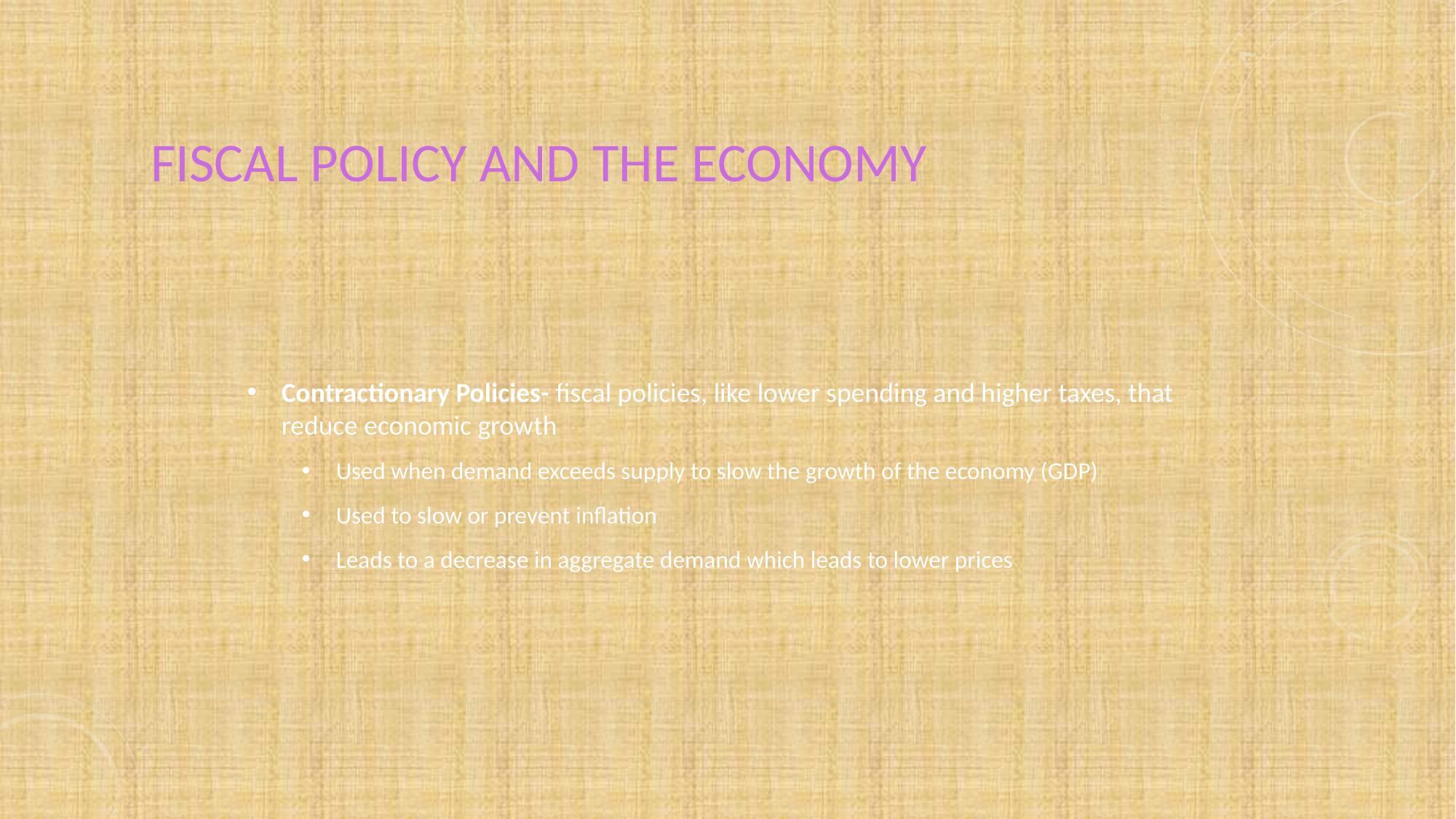

# Fiscal Policy and the Economy
Contractionary Policies- fiscal policies, like lower spending and higher taxes, that reduce economic growth
Used when demand exceeds supply to slow the growth of the economy (GDP)
Used to slow or prevent inflation
Leads to a decrease in aggregate demand which leads to lower prices